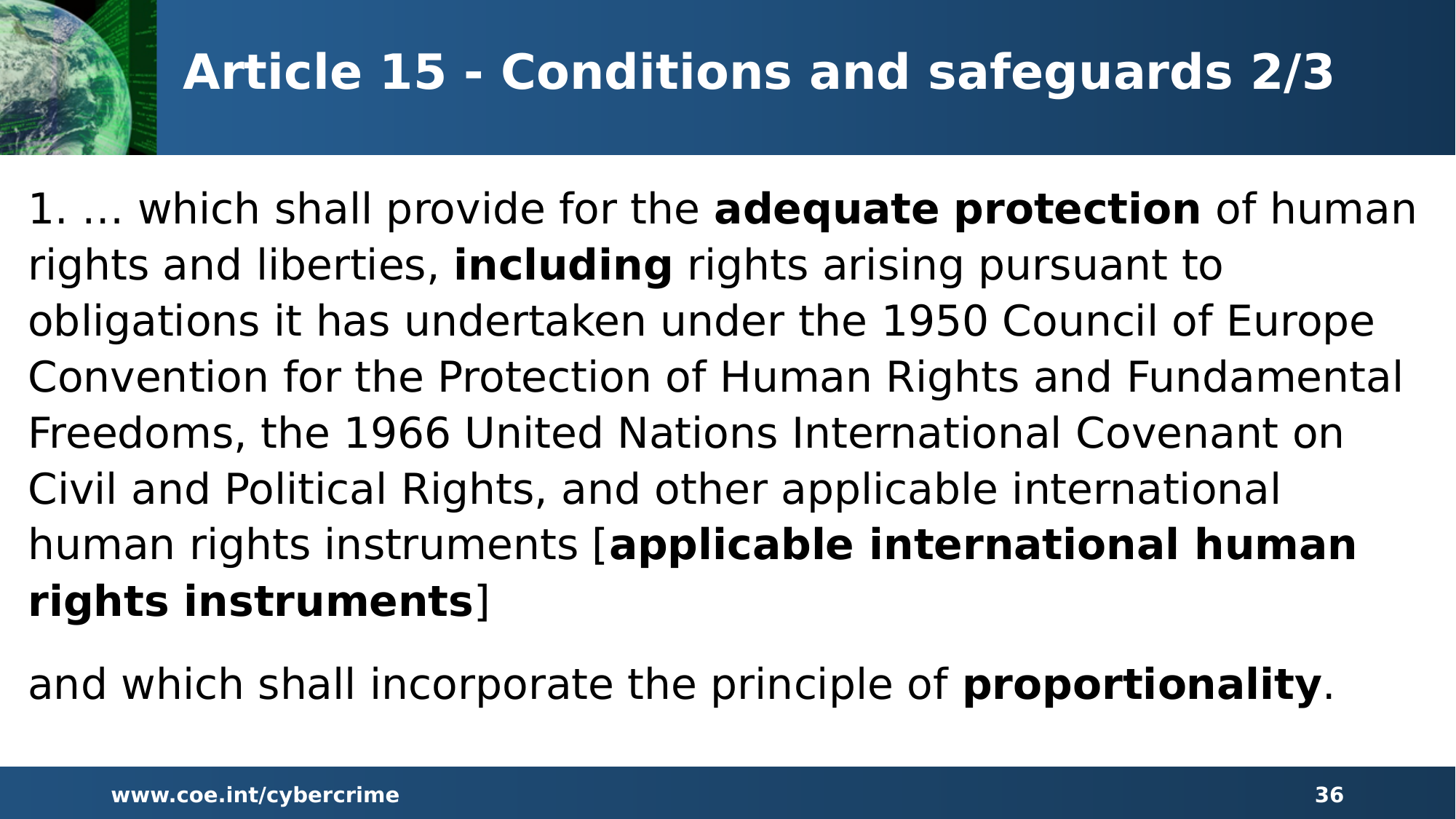

# Article 15 - Conditions and safeguards 2/3
1. … which shall provide for the adequate protection of human rights and liberties, including rights arising pursuant to obligations it has undertaken under the 1950 Council of Europe Convention for the Protection of Human Rights and Fundamental Freedoms, the 1966 United Nations International Covenant on Civil and Political Rights, and other applicable international human rights instruments [applicable international human rights instruments]
and which shall incorporate the principle of proportionality.
www.coe.int/cybercrime
36